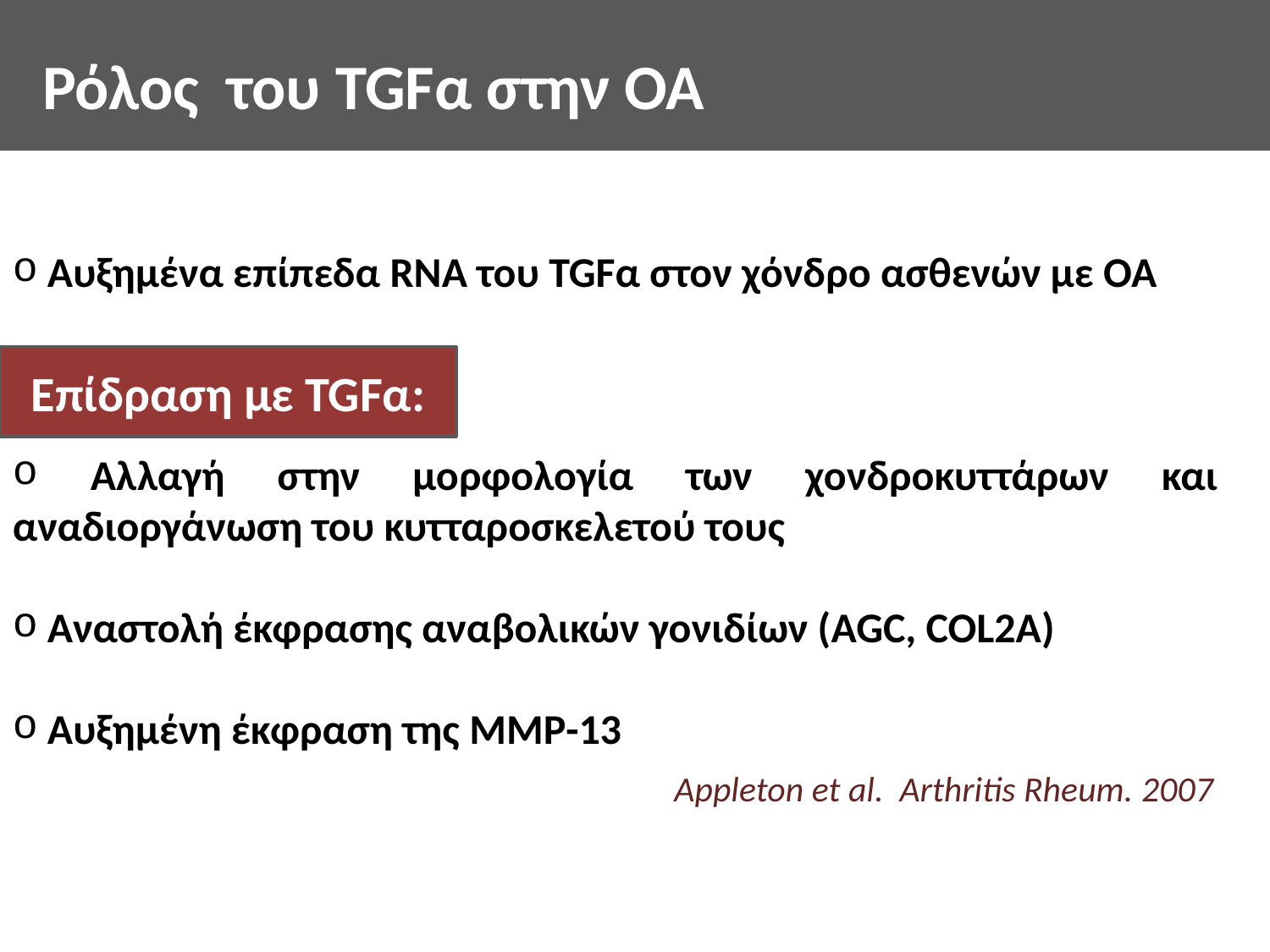

Ρόλος  του TGFα στην ΟΑ
 Αυξημένα επίπεδα RNA του TGFα στον χόνδρο ασθενών με ΟΑ

 Αλλαγή στην μορφολογία των χονδροκυττάρων και αναδιοργάνωση του κυτταροσκελετού τους

 Αναστολή έκφρασης αναβολικών γονιδίων (AGC, COL2A)

 Αυξημένη έκφραση της MMP-13
                                                           Appleton et al.  Arthritis Rheum. 2007
Επίδραση με TGFα: